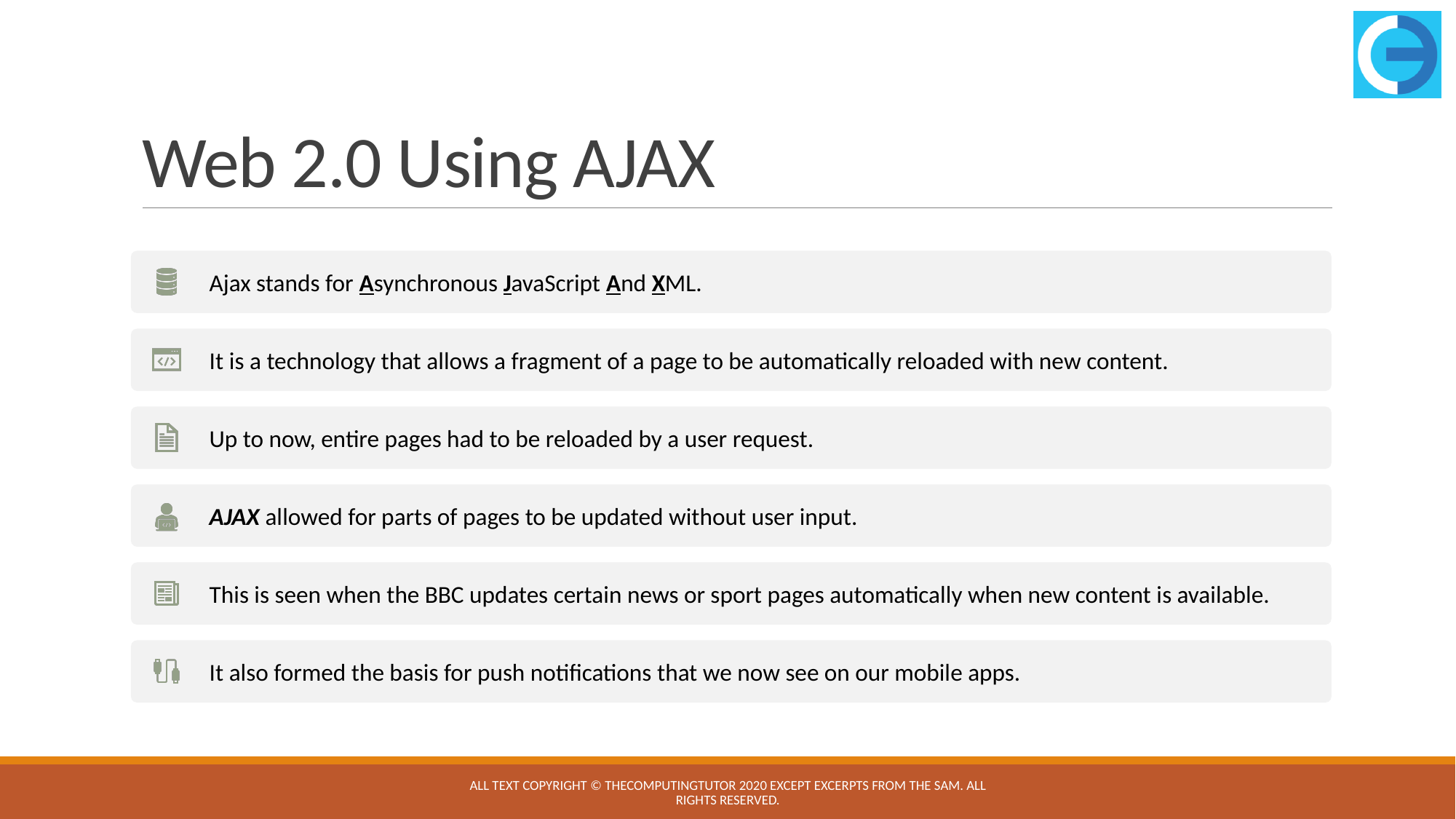

# Web 2.0 Using AJAX
Ajax stands for Asynchronous JavaScript And XML.
It is a technology that allows a fragment of a page to be automatically reloaded with new content.
Up to now, entire pages had to be reloaded by a user request.
AJAX allowed for parts of pages to be updated without user input.
This is seen when the BBC updates certain news or sport pages automatically when new content is available.
It also formed the basis for push notifications that we now see on our mobile apps.
All text copyright © TheComputingTutor 2020 except excerpts from the SAM. All rights Reserved.